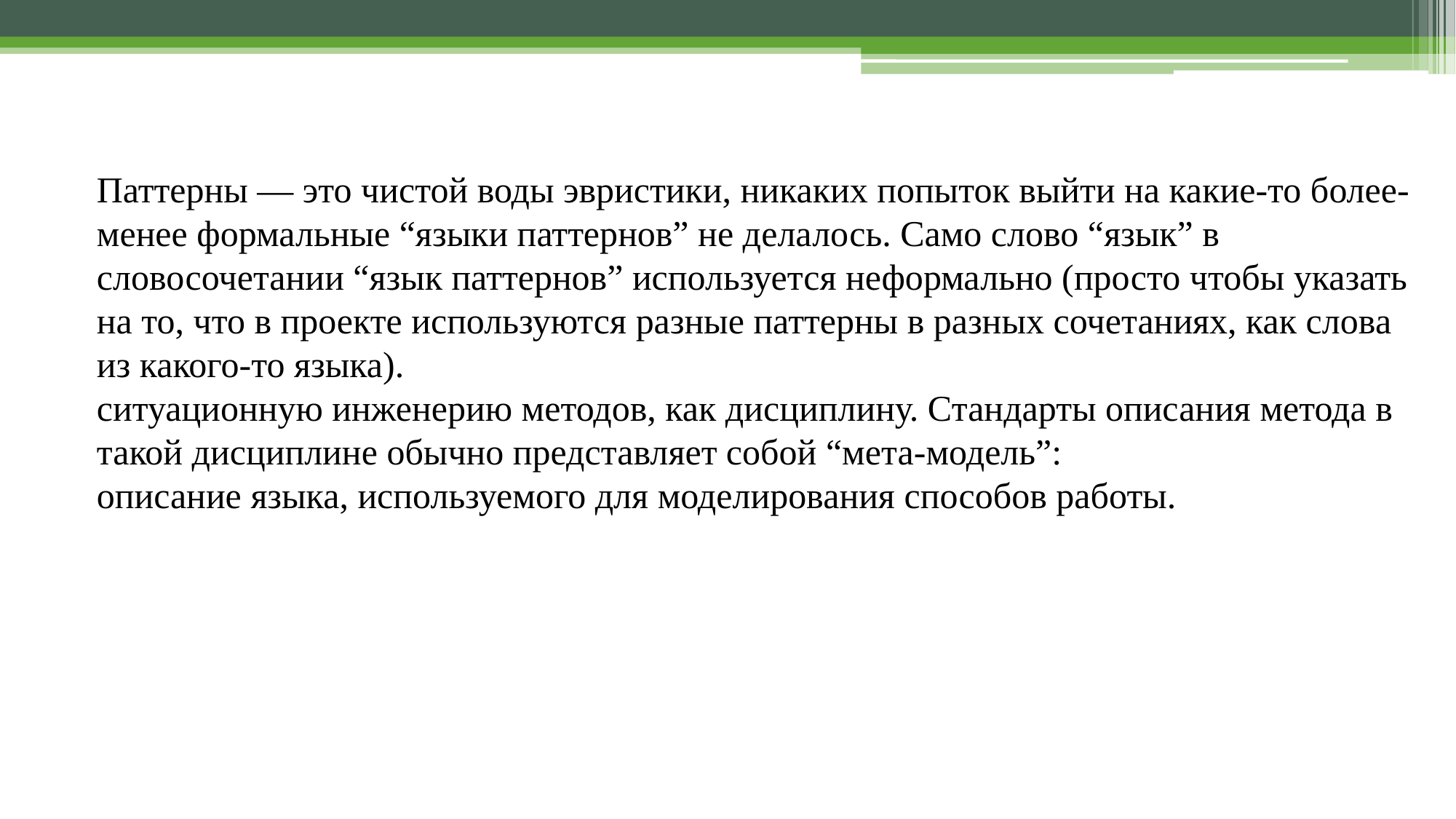

Паттерны — это чистой воды эвристики, никаких попыток выйти на какие-то более-менее формальные “языки паттернов” не делалось. Само слово “язык” в словосочетании “язык паттернов” используется неформально (просто чтобы указать на то, что в проекте используются разные паттерны в разных сочетаниях, как слова из какого-то языка).
ситуационную инженерию методов, как дисциплину. Стандарты описания метода в такой дисциплине обычно представляет собой “мета-модель”:
описание языка, используемого для моделирования способов работы.